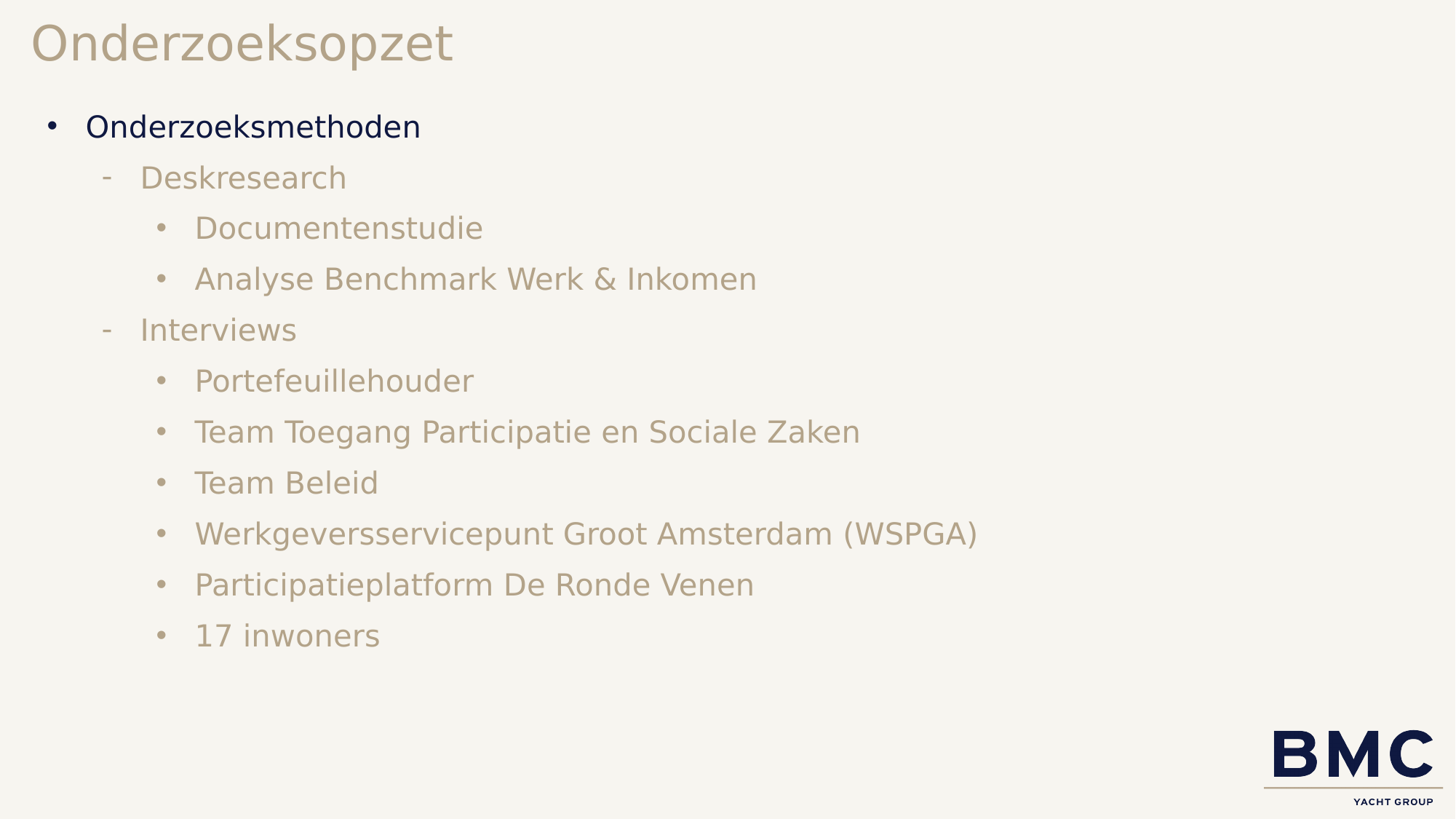

# Onderzoeksopzet
Onderzoeksmethoden
Deskresearch
Documentenstudie
Analyse Benchmark Werk & Inkomen
Interviews
Portefeuillehouder
Team Toegang Participatie en Sociale Zaken
Team Beleid
Werkgeversservicepunt Groot Amsterdam (WSPGA)
Participatieplatform De Ronde Venen
17 inwoners